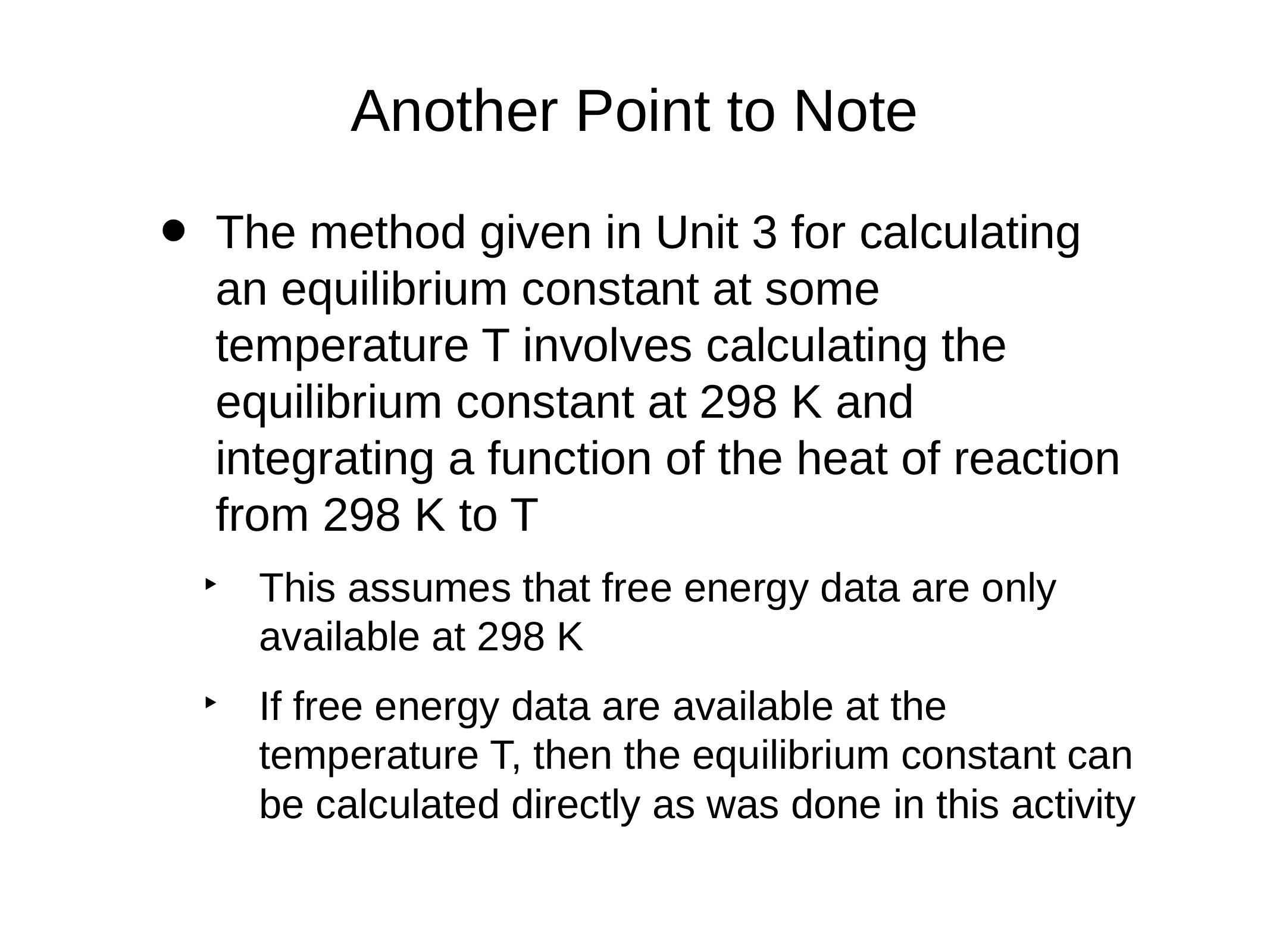

# Another Point to Note
The method given in Unit 3 for calculating an equilibrium constant at some temperature T involves calculating the equilibrium constant at 298 K and integrating a function of the heat of reaction from 298 K to T
This assumes that free energy data are only available at 298 K
If free energy data are available at the temperature T, then the equilibrium constant can be calculated directly as was done in this activity